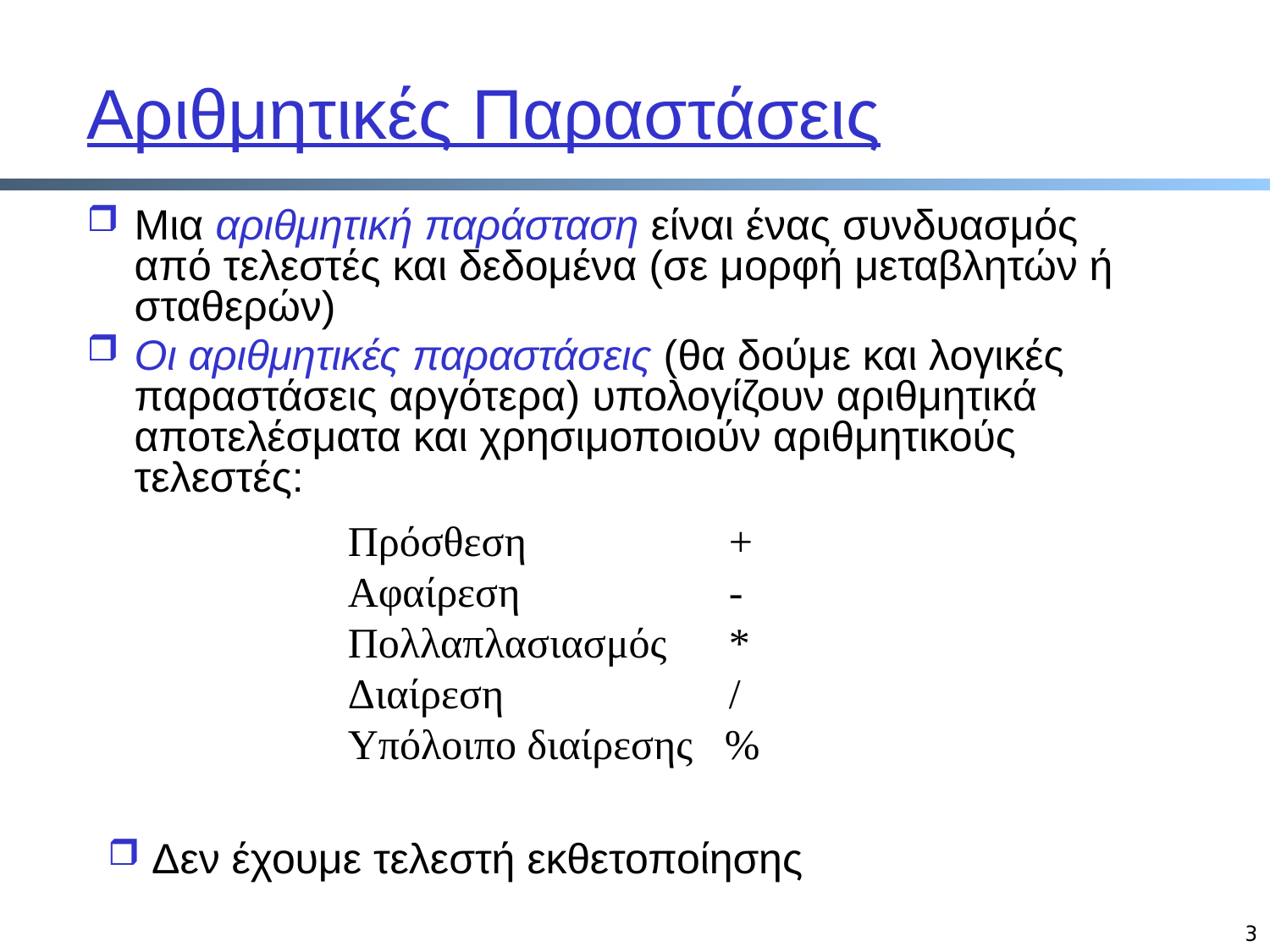

# Αριθμητικές Παραστάσεις
Μια αριθμητική παράσταση είναι ένας συνδυασμός από τελεστές και δεδομένα (σε μορφή μεταβλητών ή σταθερών)
Οι αριθμητικές παραστάσεις (θα δούμε και λογικές παραστάσεις αργότερα) υπολογίζουν αριθμητικά αποτελέσματα και χρησιμοποιούν αριθμητικούς τελεστές:
Πρόσθεση		+
Αφαίρεση		-
Πολλαπλασιασμός	*
Διαίρεση		/
Υπόλοιπο διαίρεσης   %
 Δεν έχουμε τελεστή εκθετοποίησης
3